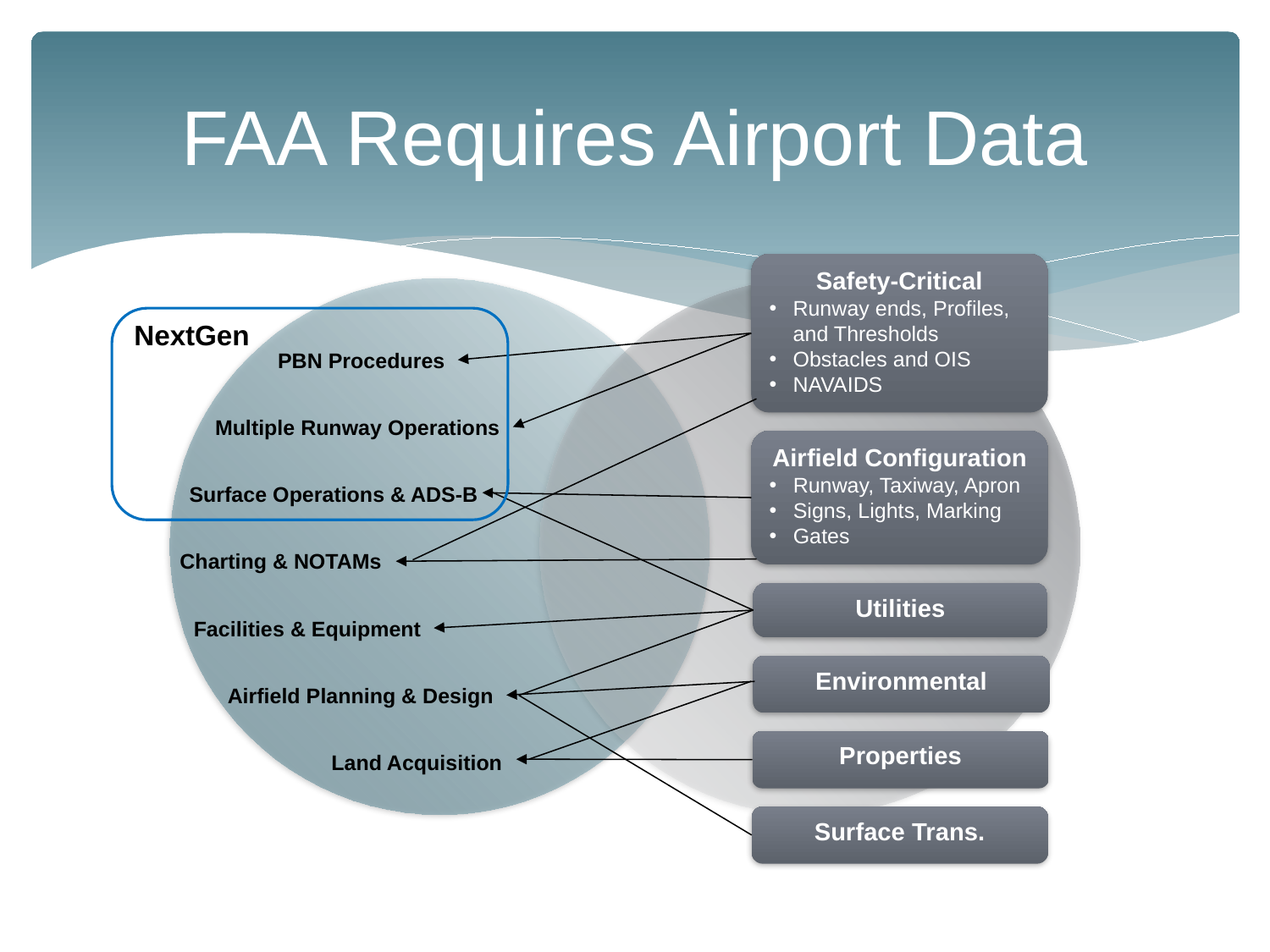

FAA Requires Airport Data
Safety-Critical
Runway ends, Profiles, and Thresholds
Obstacles and OIS
NAVAIDS

NextGen
PBN Procedures
Multiple Runway Operations
Airfield Configuration
Runway, Taxiway, Apron
Signs, Lights, Marking
Gates

   Surface Operations & ADS-B
   Charting & NOTAMs
Utilities

Facilities & Equipment
Environmental

Airfield Planning & Design
Properties

Land Acquisition
Surface Trans.